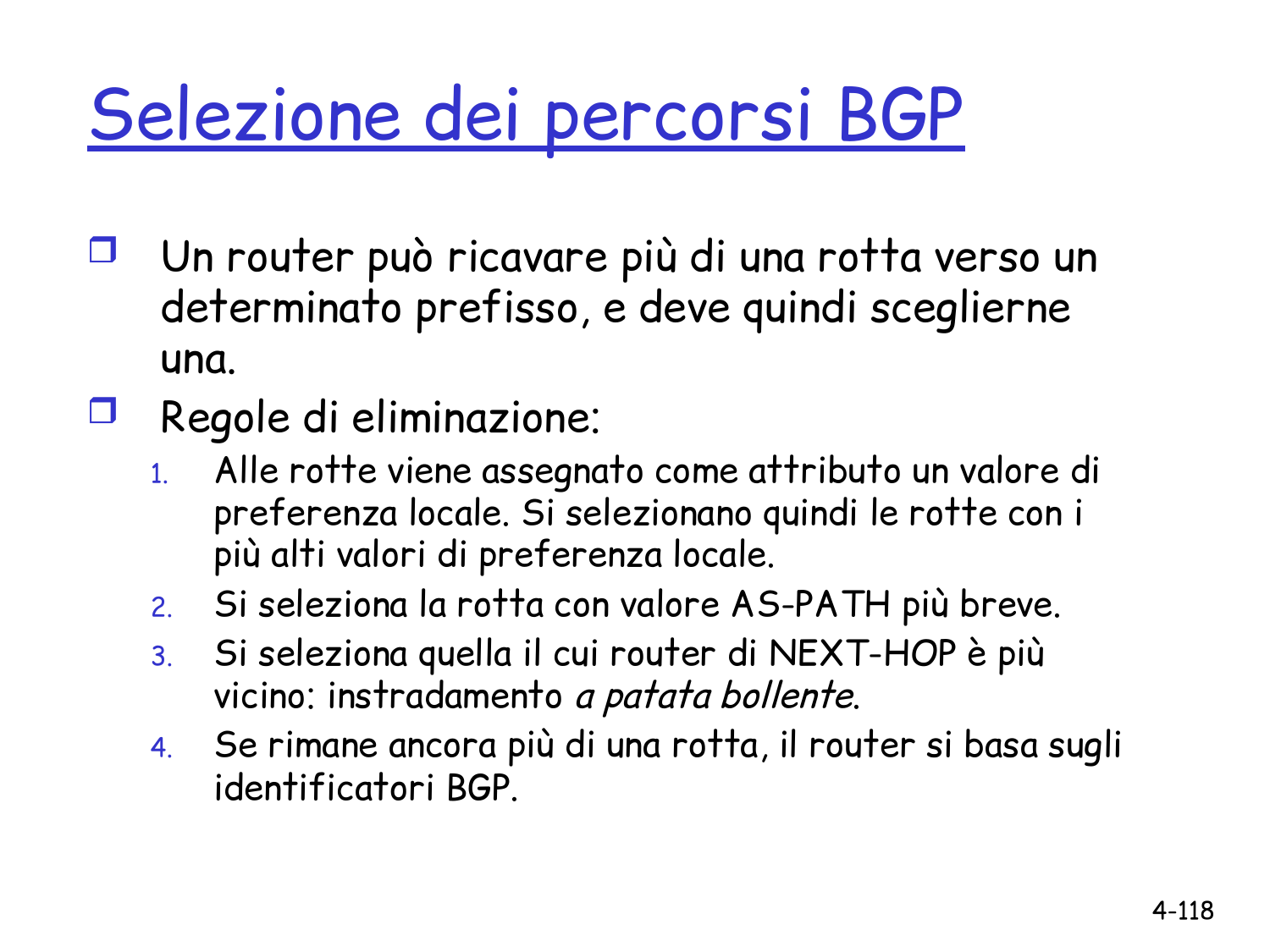

# Selezione dei percorsi BGP
Un router può ricavare più di una rotta verso un determinato prefisso, e deve quindi sceglierne una.
Regole di eliminazione:
Alle rotte viene assegnato come attributo un valore di preferenza locale. Si selezionano quindi le rotte con i più alti valori di preferenza locale.
Si seleziona la rotta con valore AS-PATH più breve.
Si seleziona quella il cui router di NEXT-HOP è più vicino: instradamento a patata bollente.
Se rimane ancora più di una rotta, il router si basa sugli identificatori BGP.
4-118